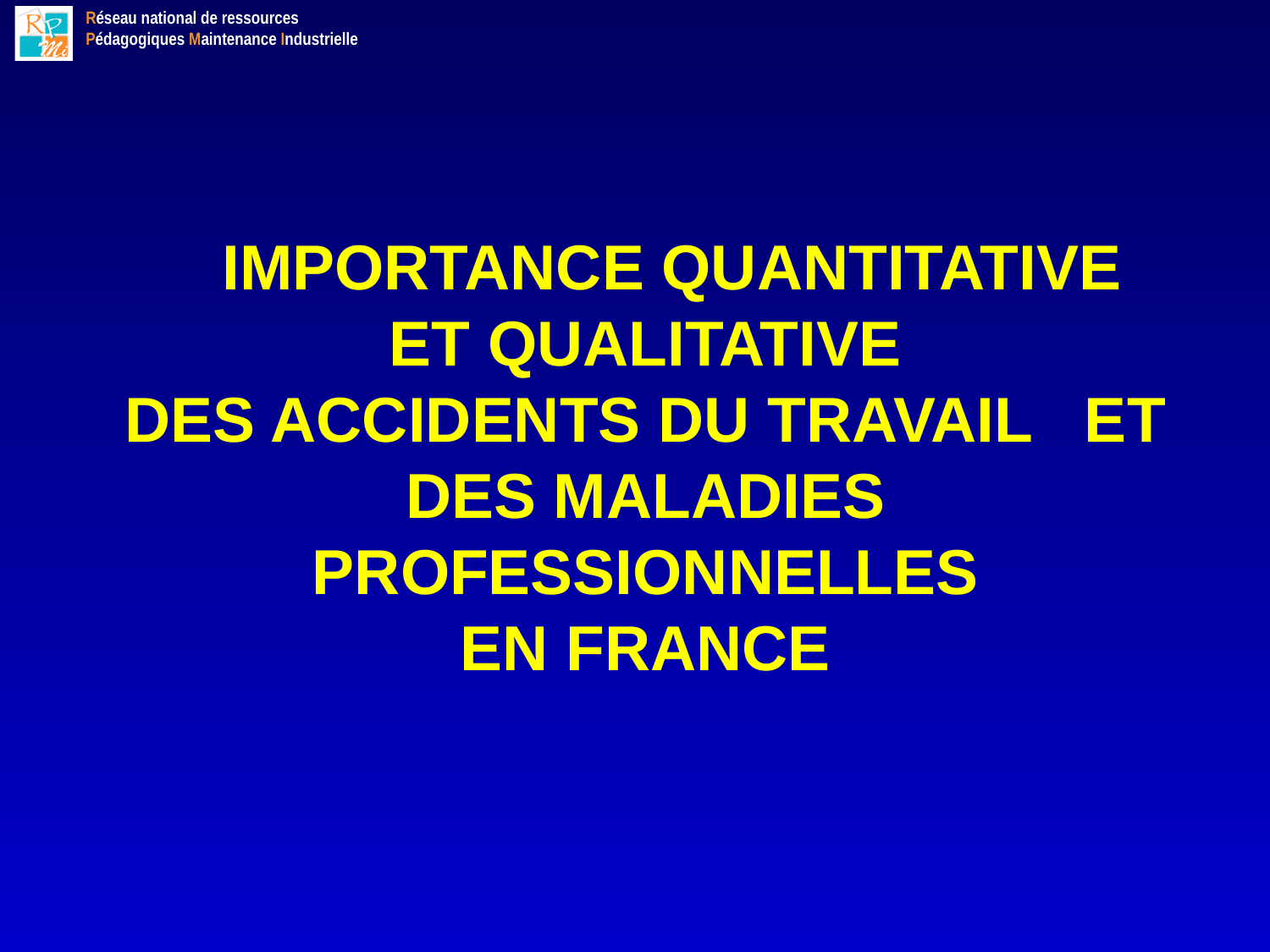

# IMPORTANCE QUANTITATIVE ET QUALITATIVE DES ACCIDENTS DU TRAVAIL   ET DES MALADIES PROFESSIONNELLES EN FRANCE